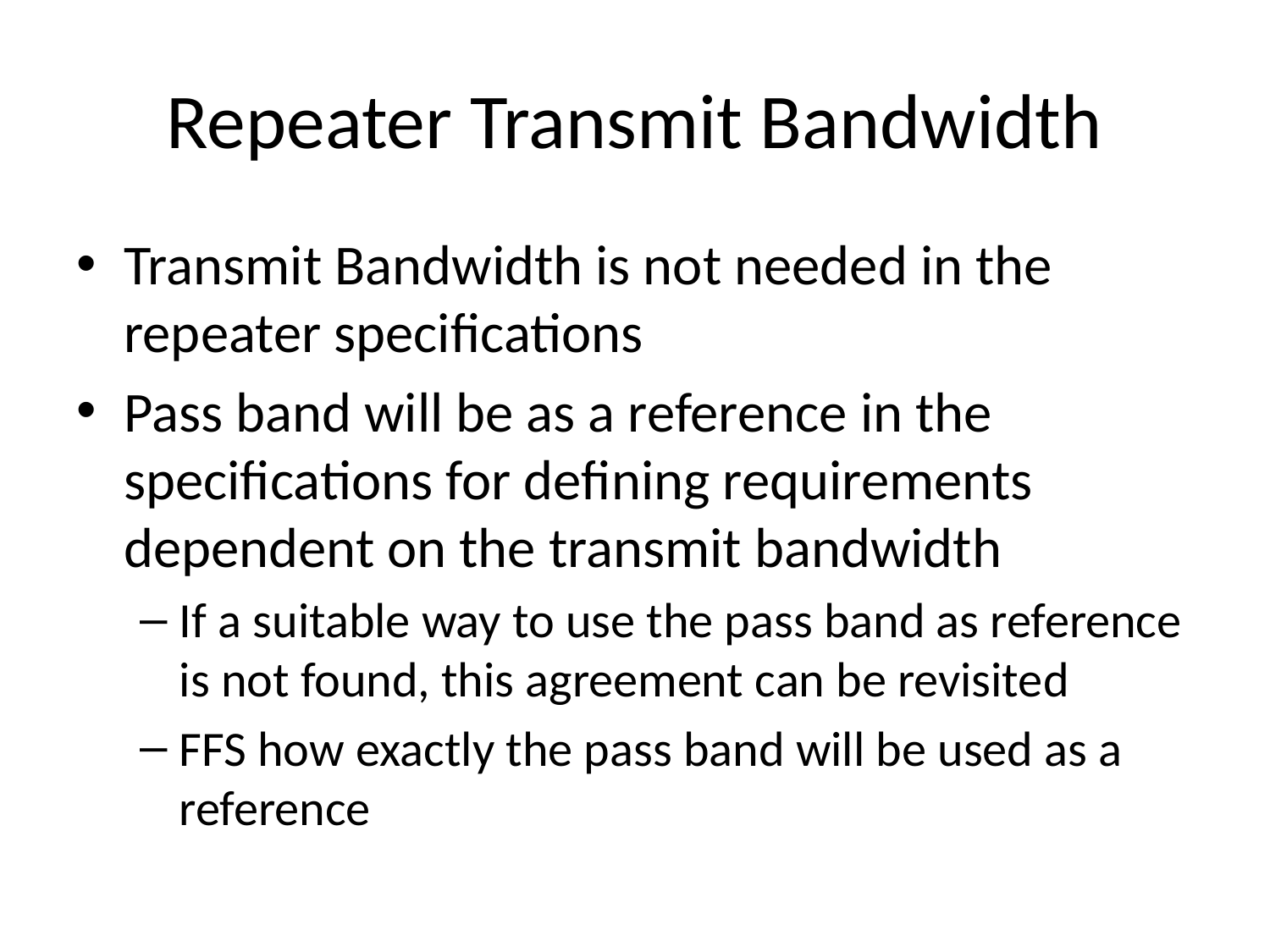

# Repeater Transmit Bandwidth
Transmit Bandwidth is not needed in the repeater specifications
Pass band will be as a reference in the specifications for defining requirements dependent on the transmit bandwidth
If a suitable way to use the pass band as reference is not found, this agreement can be revisited
FFS how exactly the pass band will be used as a reference